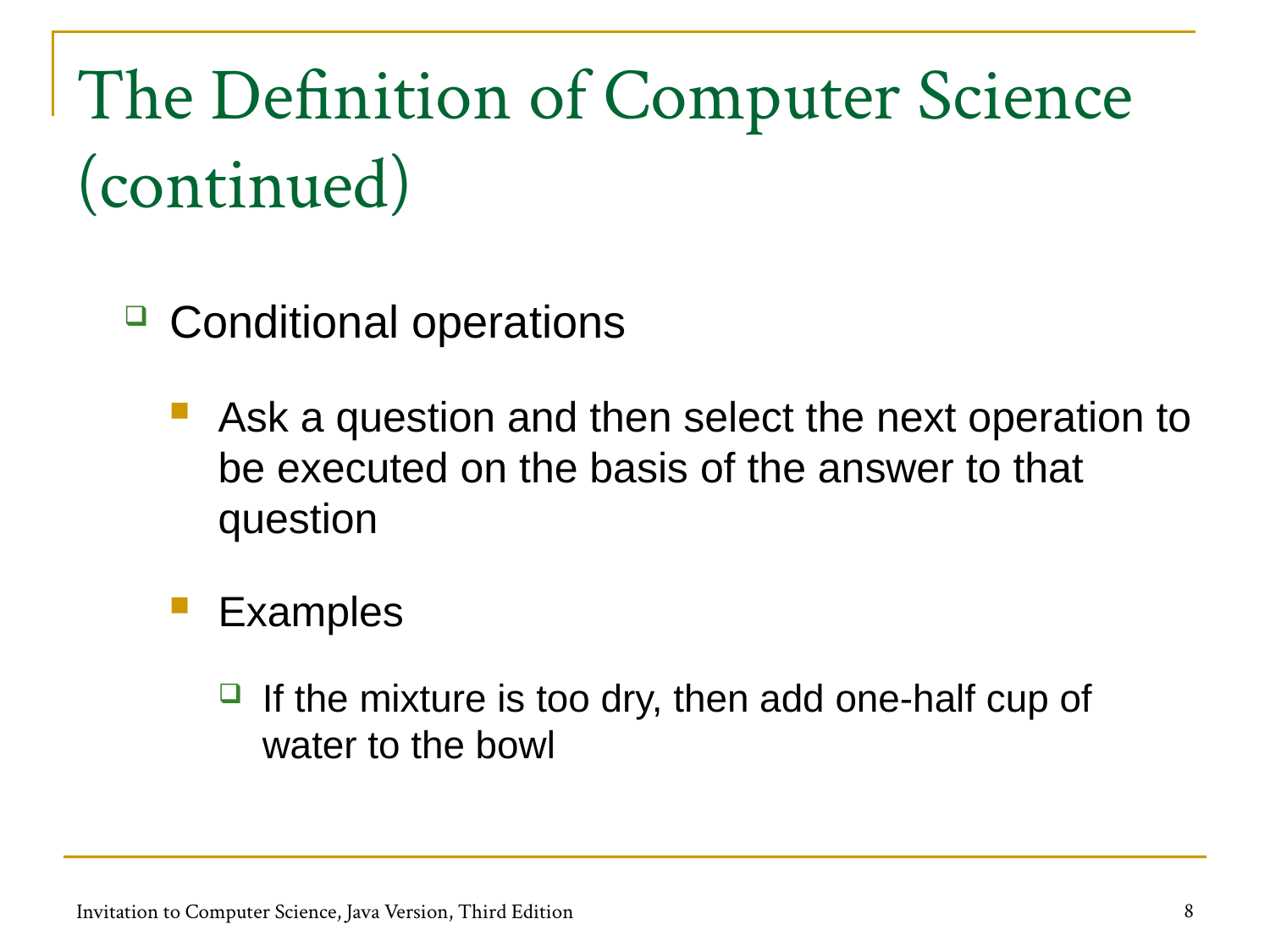

# The Definition of Computer Science (continued)
Conditional operations
Ask a question and then select the next operation to be executed on the basis of the answer to that question
Examples
If the mixture is too dry, then add one-half cup of water to the bowl
8
Invitation to Computer Science, Java Version, Third Edition